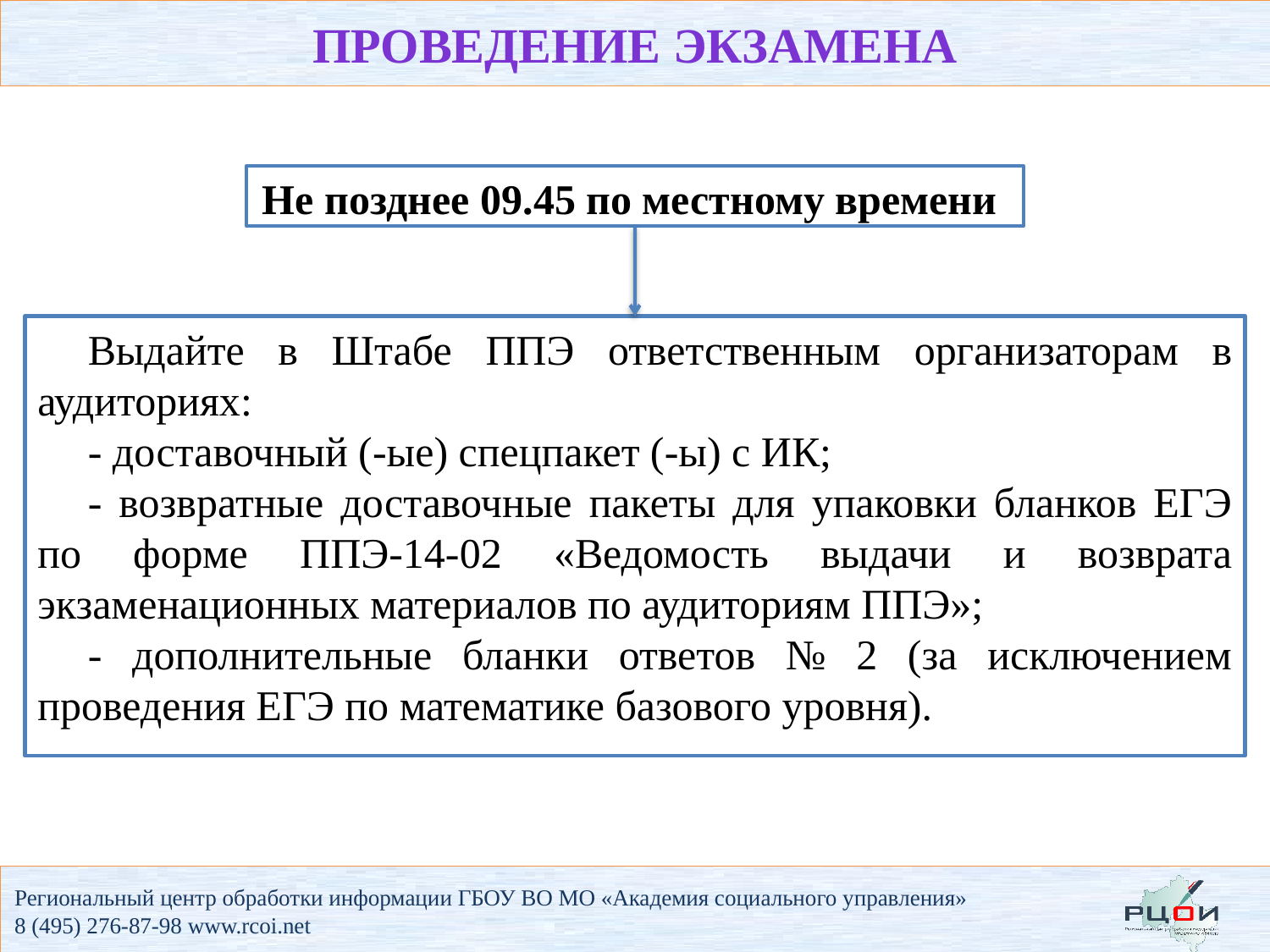

проведение экзамена
Не позднее 09.45 по местному времени
Выдайте в Штабе ППЭ ответственным организаторам в аудиториях:
- доставочный (-ые) спецпакет (-ы) с ИК;
- возвратные доставочные пакеты для упаковки бланков ЕГЭ по форме ППЭ-14-02 «Ведомость выдачи и возврата экзаменационных материалов по аудиториям ППЭ»;
- дополнительные бланки ответов № 2 (за исключением проведения ЕГЭ по математике базового уровня).